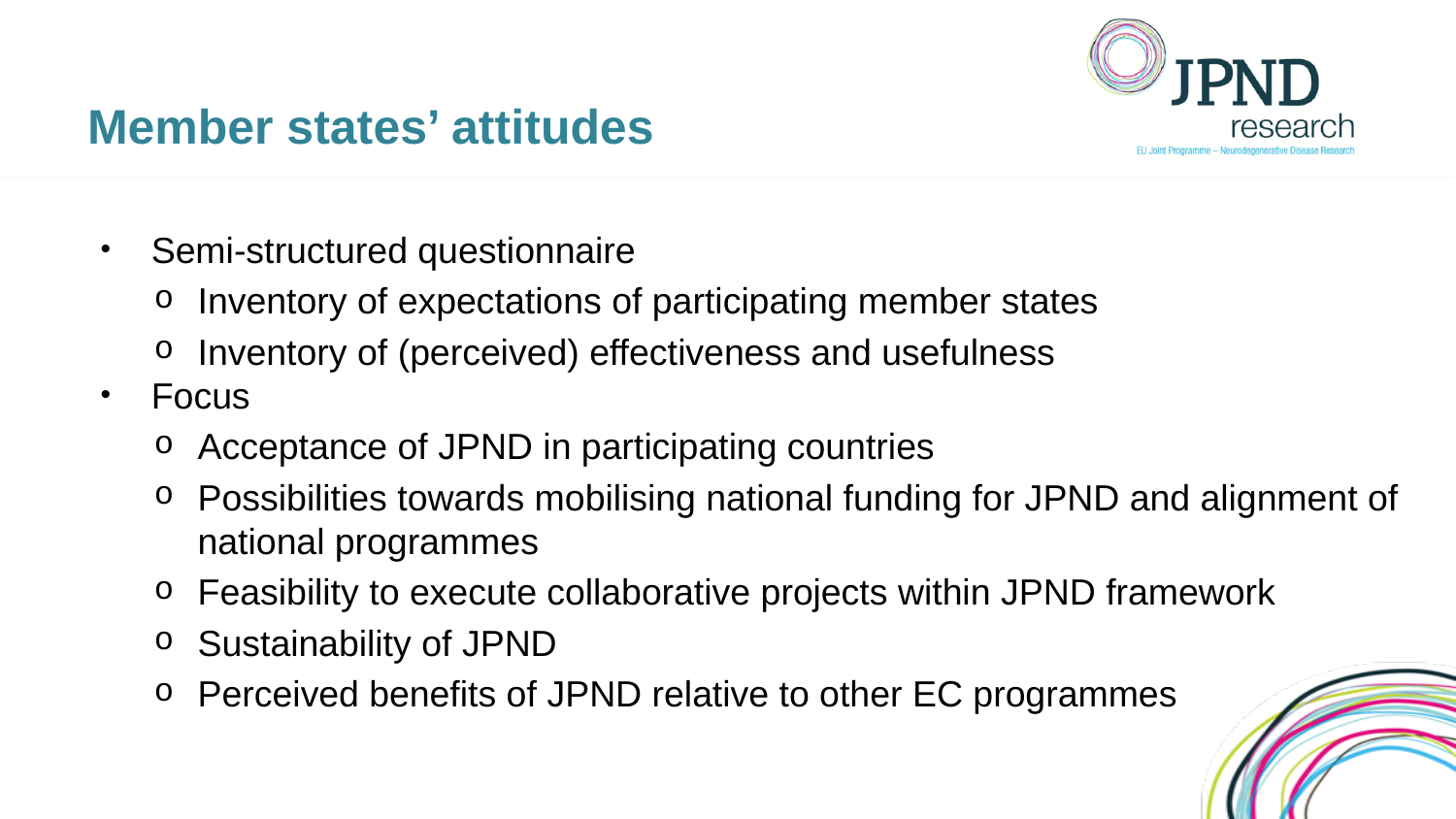

# Member states’ attitudes
Semi-structured questionnaire
Inventory of expectations of participating member states
Inventory of (perceived) effectiveness and usefulness
Focus
Acceptance of JPND in participating countries
Possibilities towards mobilising national funding for JPND and alignment of national programmes
Feasibility to execute collaborative projects within JPND framework
Sustainability of JPND
Perceived benefits of JPND relative to other EC programmes